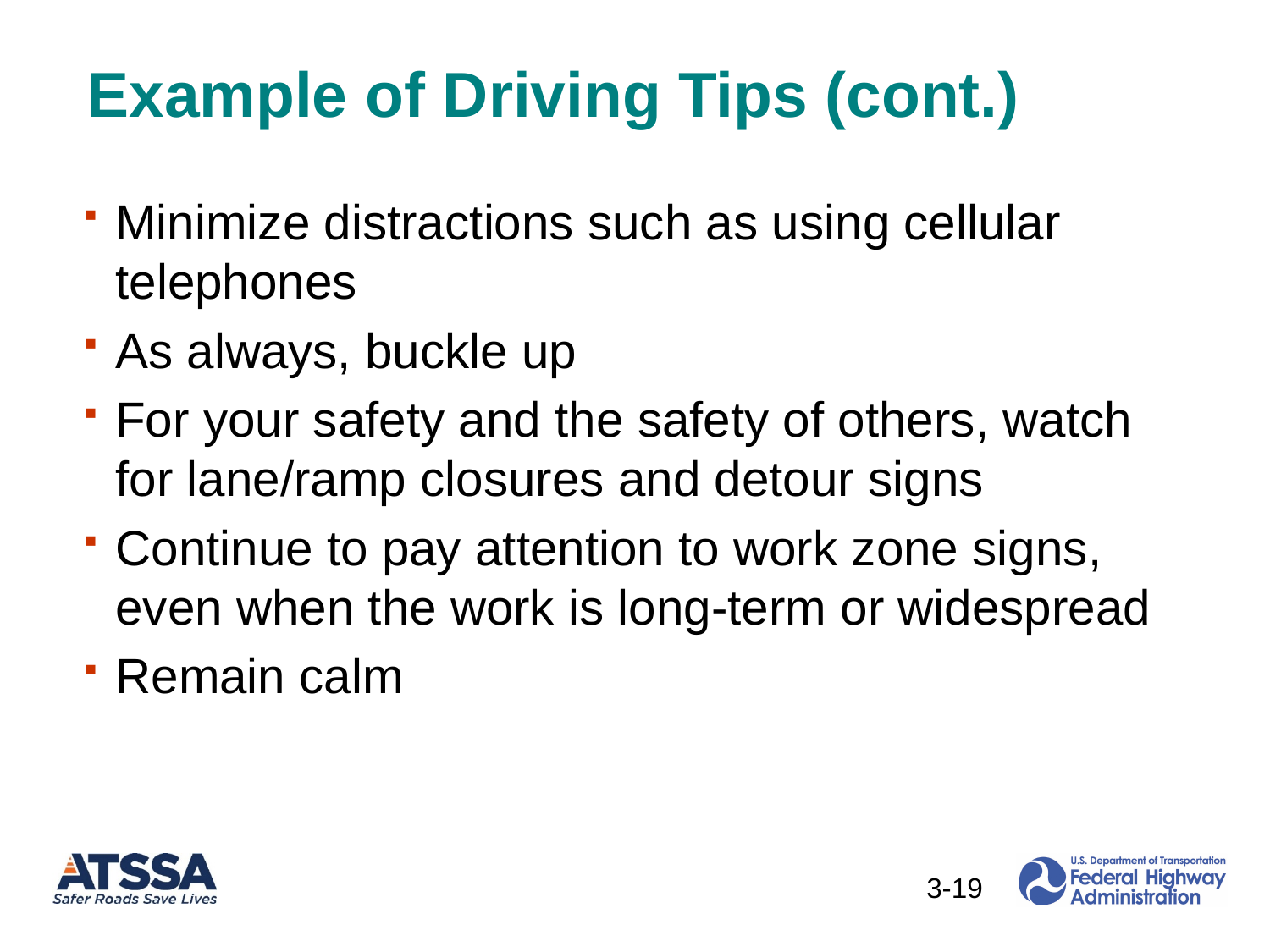

# Example of Driving Tips (cont.)
Minimize distractions such as using cellular telephones
As always, buckle up
For your safety and the safety of others, watch for lane/ramp closures and detour signs
Continue to pay attention to work zone signs, even when the work is long-term or widespread
Remain calm